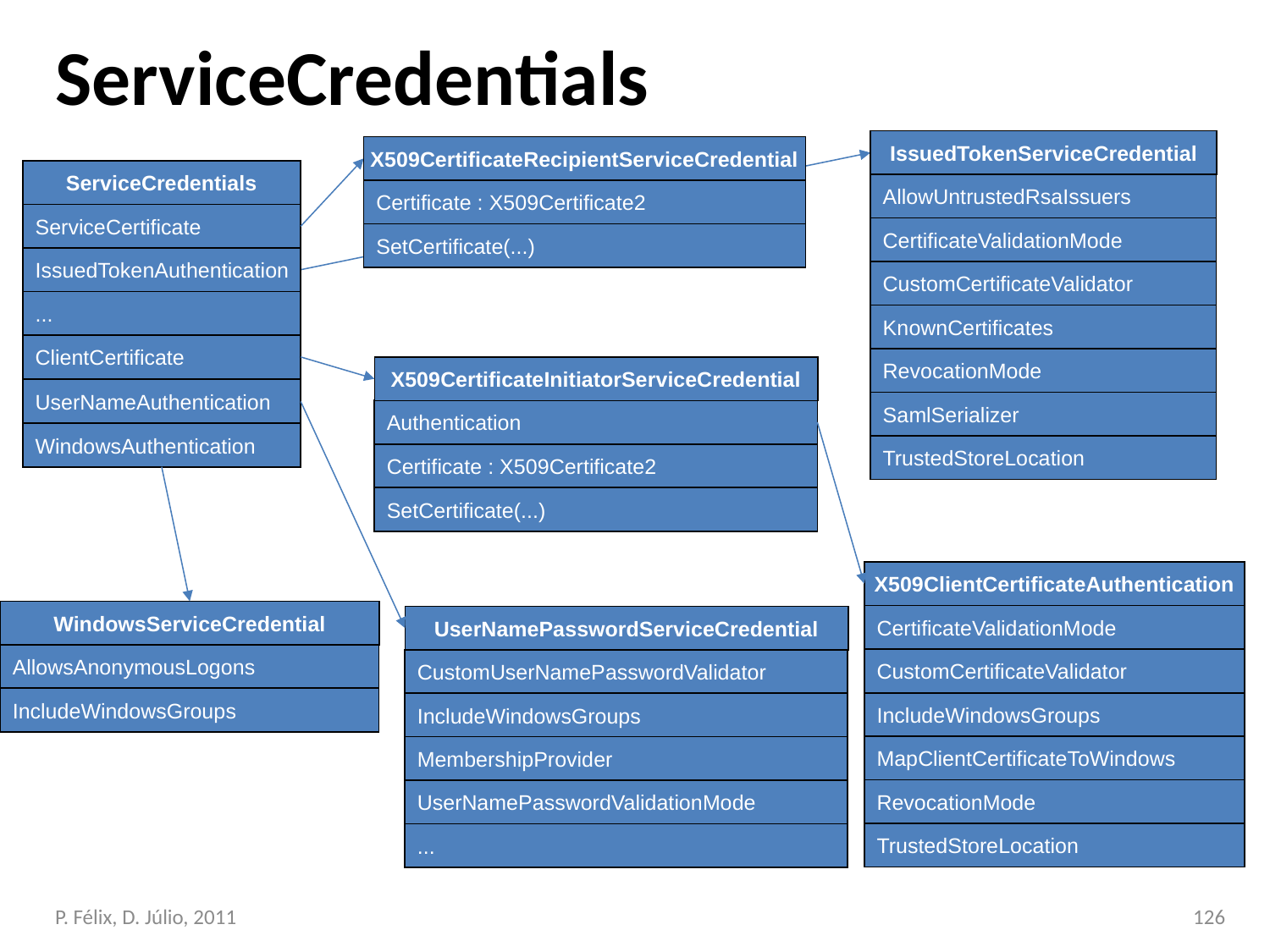

# ServiceCredentials
IssuedTokenServiceCredential
X509CertificateRecipientServiceCredential
ServiceCredentials
AllowUntrustedRsaIssuers
Certificate : X509Certificate2
ServiceCertificate
CertificateValidationMode
SetCertificate(...)
IssuedTokenAuthentication
CustomCertificateValidator
...
KnownCertificates
ClientCertificate
RevocationMode
X509CertificateInitiatorServiceCredential
UserNameAuthentication
SamlSerializer
Authentication
WindowsAuthentication
TrustedStoreLocation
Certificate : X509Certificate2
SetCertificate(...)
X509ClientCertificateAuthentication
WindowsServiceCredential
CertificateValidationMode
UserNamePasswordServiceCredential
AllowsAnonymousLogons
CustomCertificateValidator
CustomUserNamePasswordValidator
IncludeWindowsGroups
IncludeWindowsGroups
IncludeWindowsGroups
MapClientCertificateToWindows
MembershipProvider
RevocationMode
UserNamePasswordValidationMode
TrustedStoreLocation
...
126
P. Félix, D. Júlio, 2011